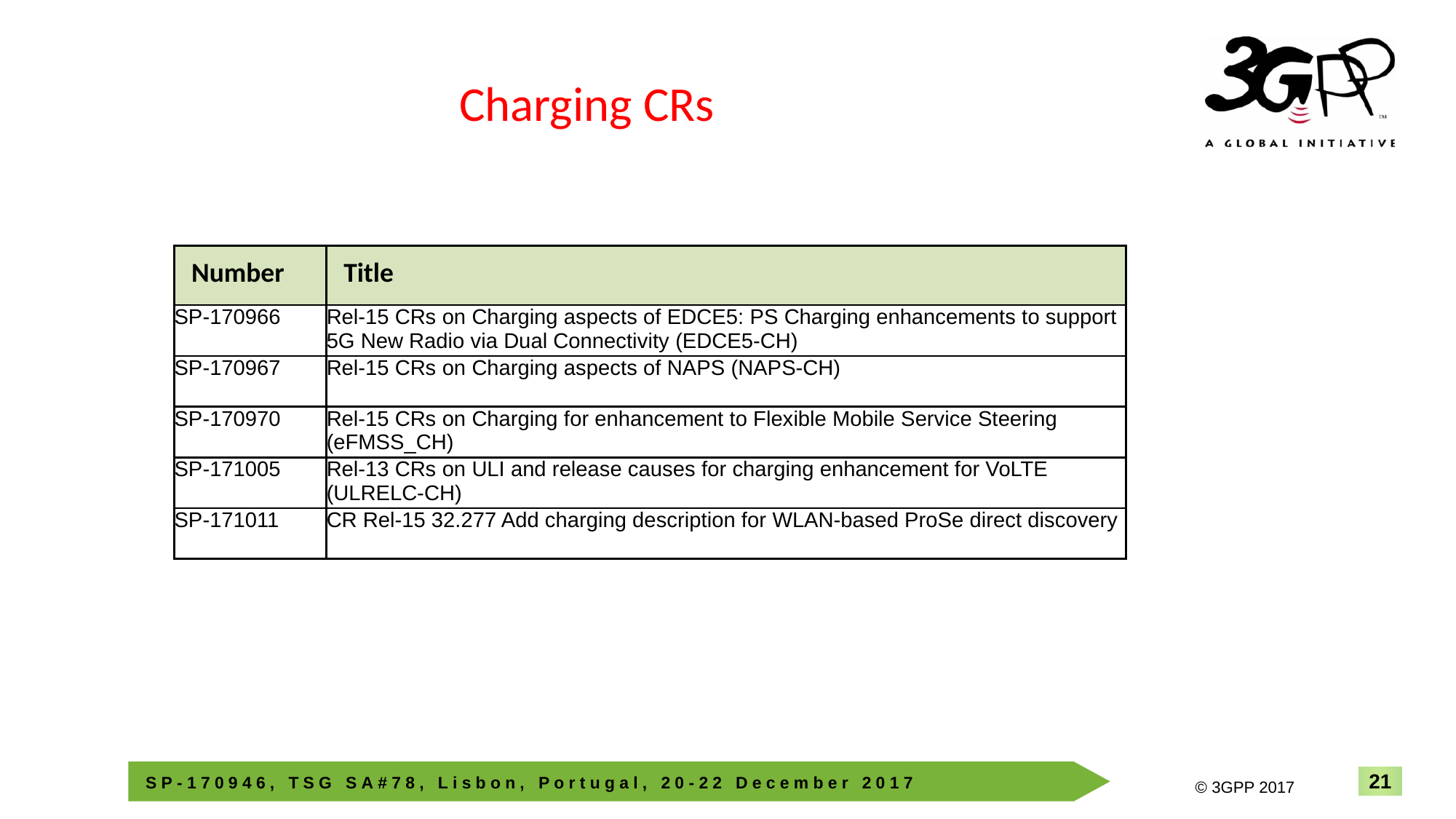

Charging CRs
| Number | Title |
| --- | --- |
| SP-170966 | Rel-15 CRs on Charging aspects of EDCE5: PS Charging enhancements to support 5G New Radio via Dual Connectivity (EDCE5-CH) |
| SP-170967 | Rel-15 CRs on Charging aspects of NAPS (NAPS-CH) |
| SP-170970 | Rel-15 CRs on Charging for enhancement to Flexible Mobile Service Steering (eFMSS\_CH) |
| SP-171005 | Rel-13 CRs on ULI and release causes for charging enhancement for VoLTE (ULRELC-CH) |
| SP-171011 | CR Rel-15 32.277 Add charging description for WLAN-based ProSe direct discovery |